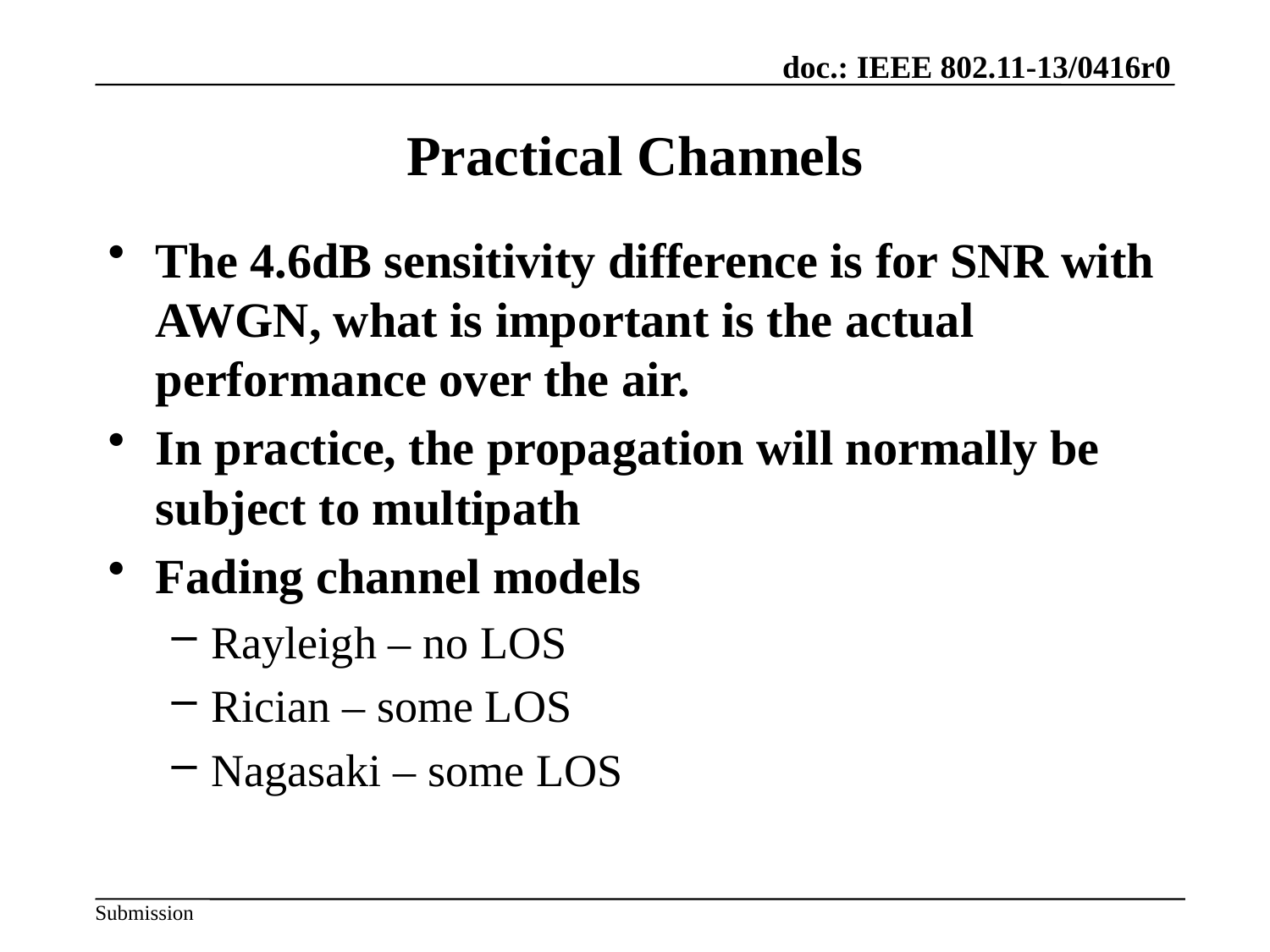

# Practical Channels
The 4.6dB sensitivity difference is for SNR with AWGN, what is important is the actual performance over the air.
In practice, the propagation will normally be subject to multipath
Fading channel models
Rayleigh – no LOS
Rician – some LOS
Nagasaki – some LOS